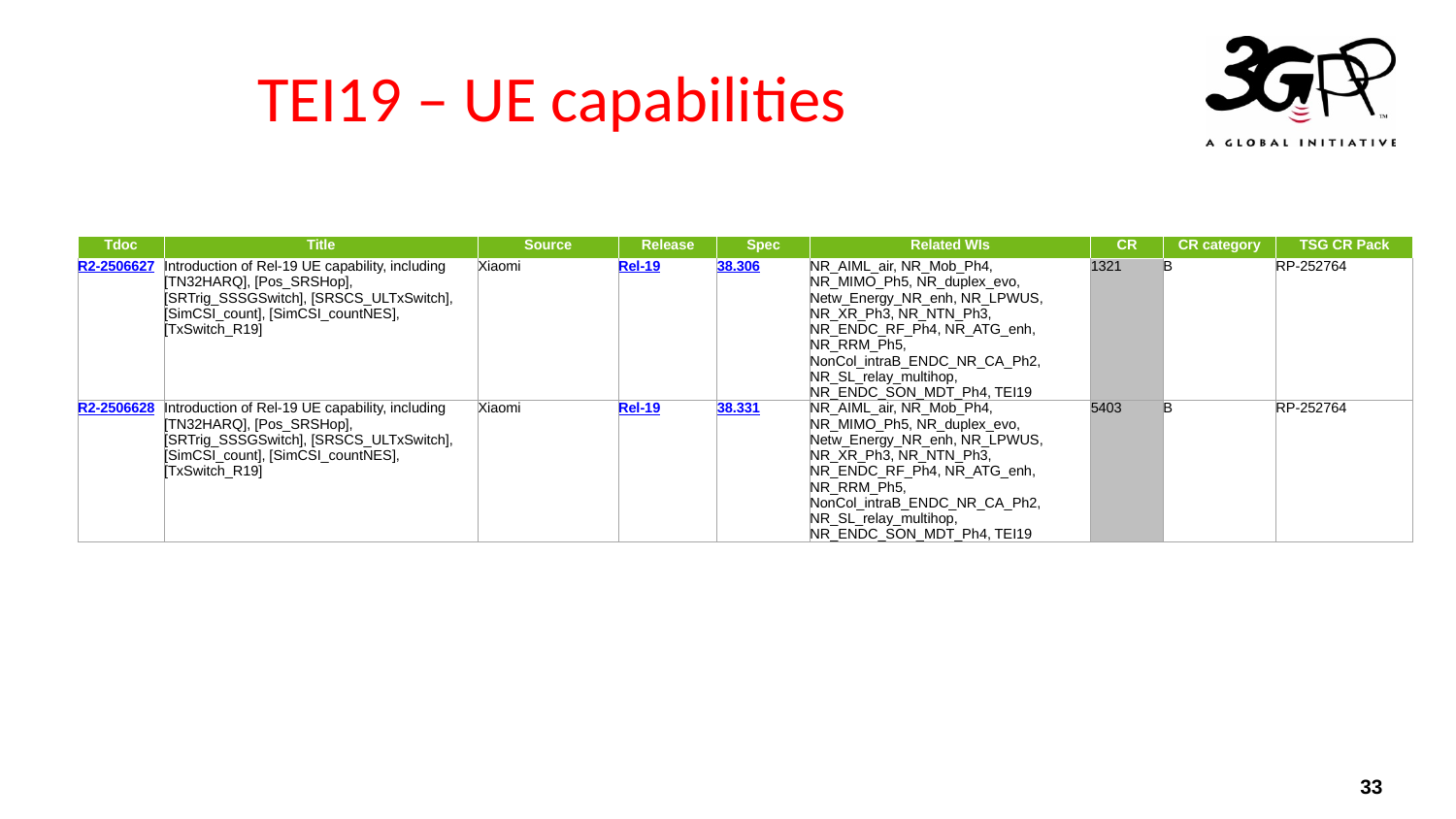

# TEI19 – UE capabilities
| Tdoc | Title | Source | Release | Spec | Related WIs | CR | CR category | TSG CR Pack |
| --- | --- | --- | --- | --- | --- | --- | --- | --- |
| R2-2506627 | Introduction of Rel-19 UE capability, including [TN32HARQ], [Pos\_SRSHop], [SRTrig\_SSSGSwitch], [SRSCS\_ULTxSwitch], [SimCSI\_count], [SimCSI\_countNES], [TxSwitch\_R19] | Xiaomi | Rel-19 | 38.306 | NR\_AIML\_air, NR\_Mob\_Ph4, NR\_MIMO\_Ph5, NR\_duplex\_evo, Netw\_Energy\_NR\_enh, NR\_LPWUS, NR\_XR\_Ph3, NR\_NTN\_Ph3, NR\_ENDC\_RF\_Ph4, NR\_ATG\_enh, NR\_RRM\_Ph5, NonCol\_intraB\_ENDC\_NR\_CA\_Ph2, NR\_SL\_relay\_multihop, NR\_ENDC\_SON\_MDT\_Ph4, TEI19 | 1321 | B | RP-252764 |
| R2-2506628 | Introduction of Rel-19 UE capability, including [TN32HARQ], [Pos\_SRSHop], [SRTrig\_SSSGSwitch], [SRSCS\_ULTxSwitch], [SimCSI\_count], [SimCSI\_countNES], [TxSwitch\_R19] | Xiaomi | Rel-19 | 38.331 | NR\_AIML\_air, NR\_Mob\_Ph4, NR\_MIMO\_Ph5, NR\_duplex\_evo, Netw\_Energy\_NR\_enh, NR\_LPWUS, NR\_XR\_Ph3, NR\_NTN\_Ph3, NR\_ENDC\_RF\_Ph4, NR\_ATG\_enh, NR\_RRM\_Ph5, NonCol\_intraB\_ENDC\_NR\_CA\_Ph2, NR\_SL\_relay\_multihop, NR\_ENDC\_SON\_MDT\_Ph4, TEI19 | 5403 | B | RP-252764 |